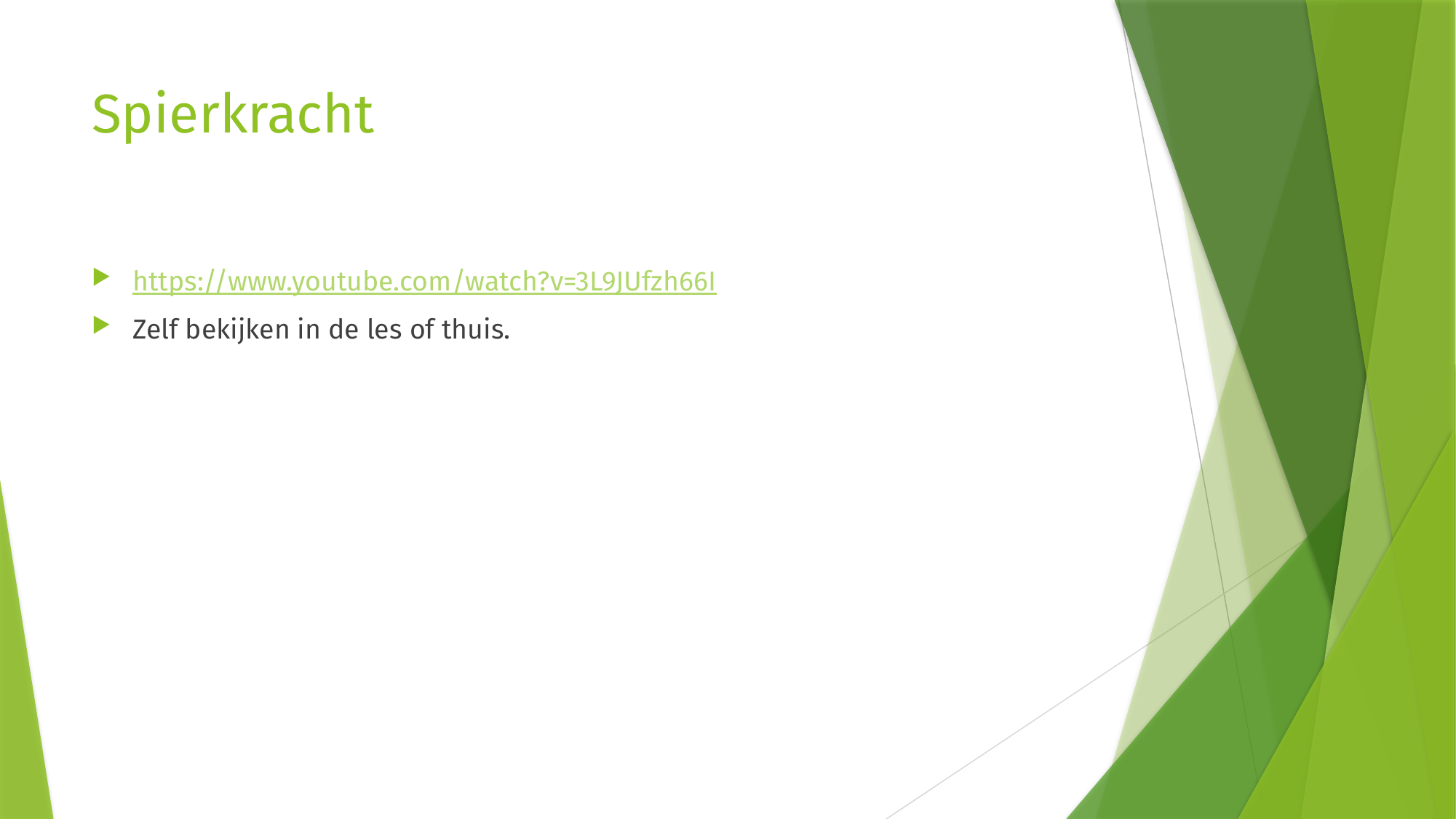

# Spierkracht
https://www.youtube.com/watch?v=3L9JUfzh66I
Zelf bekijken in de les of thuis.